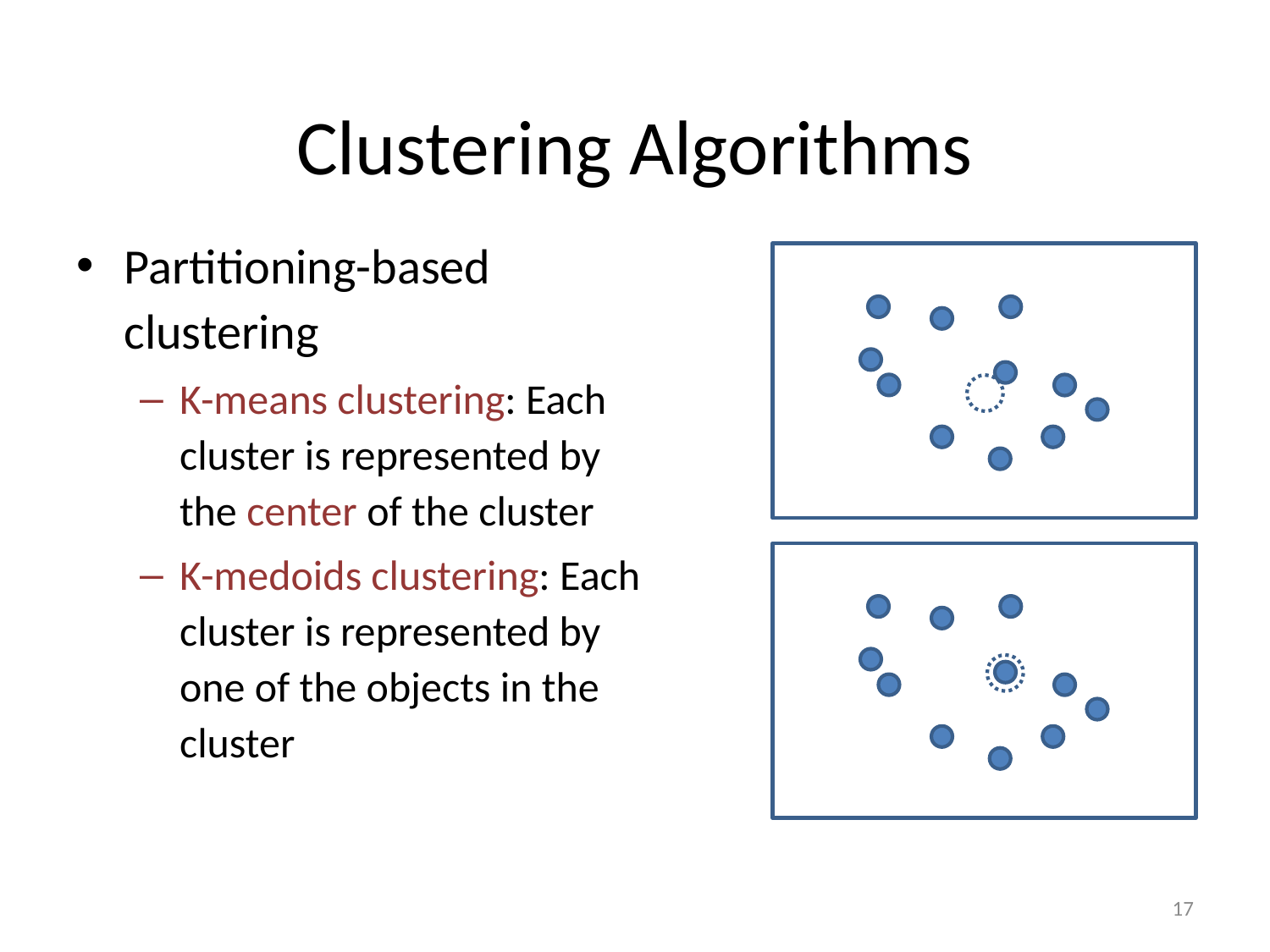

# Clustering Algorithms
Partitioning-based clustering
K-means clustering: Each cluster is represented by the center of the cluster
K-medoids clustering: Each cluster is represented by one of the objects in the cluster

17